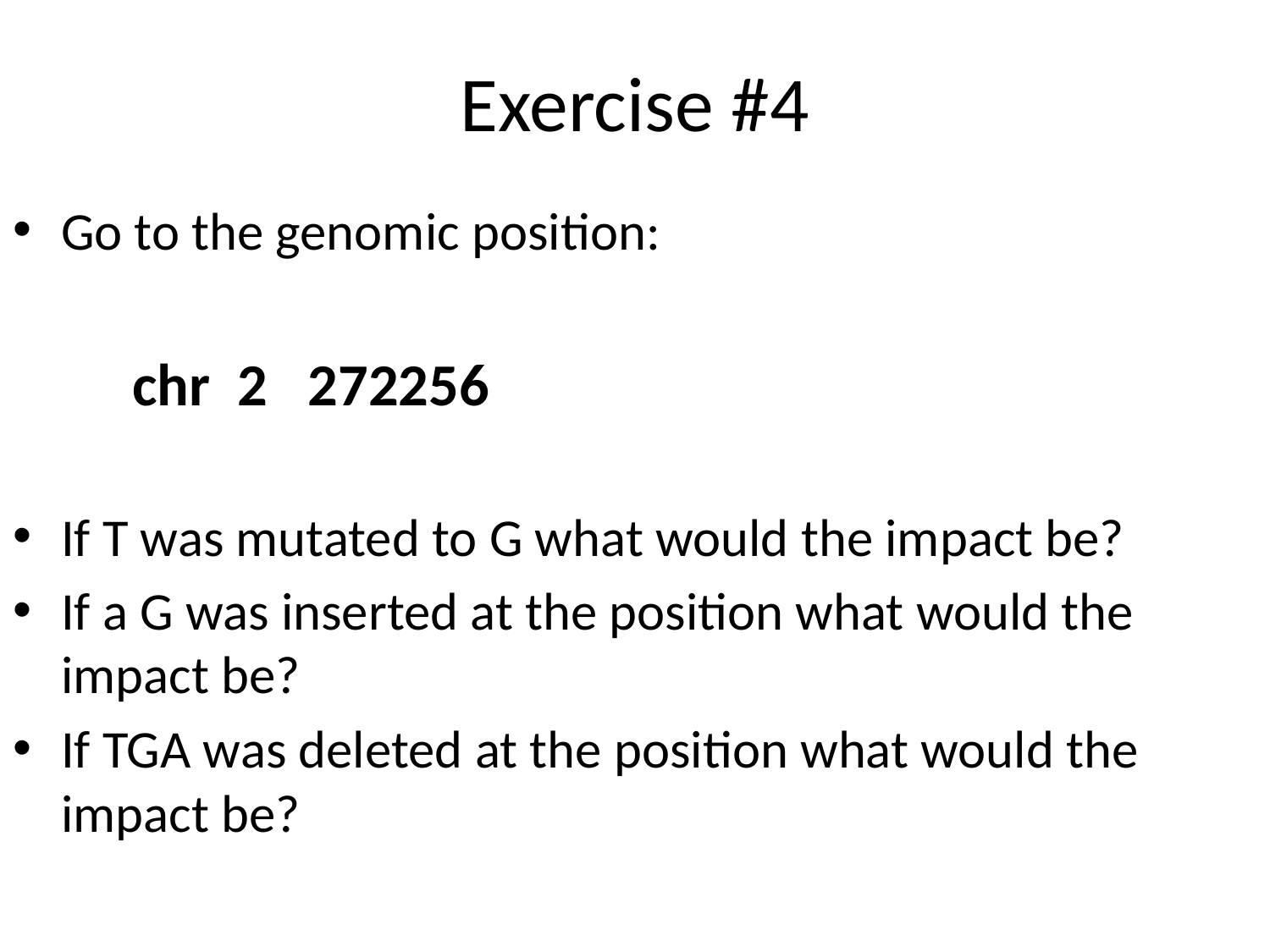

# Exercise #4
Go to the genomic position:

		chr  2   272256

If T was mutated to G what would the impact be?
If a G was inserted at the position what would the impact be?
If TGA was deleted at the position what would the impact be?